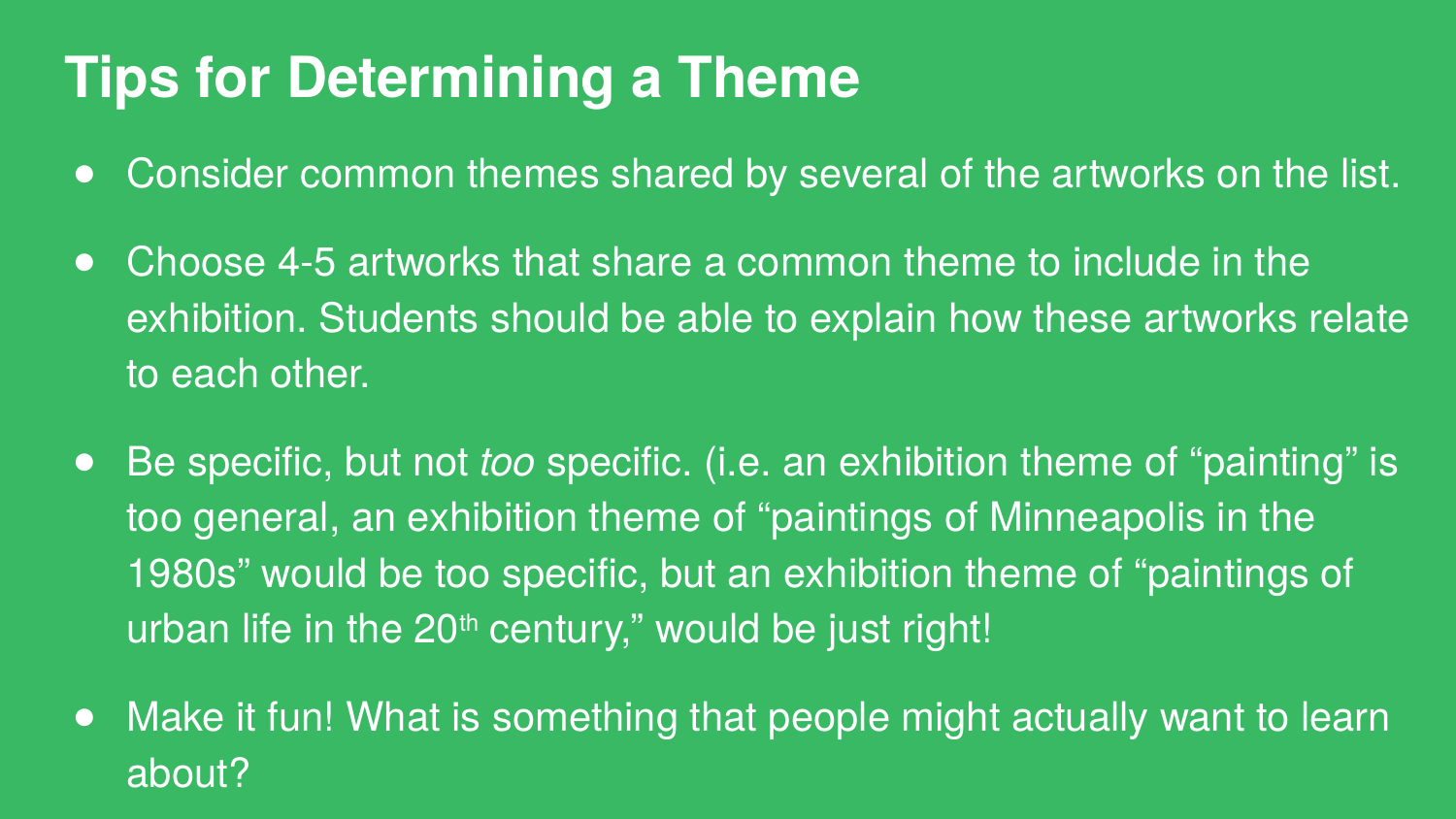

# Tips for Determining a Theme
Consider common themes shared by several of the artworks on the list.
Choose 4-5 artworks that share a common theme to include in the exhibition. Students should be able to explain how these artworks relate to each other.
Be specific, but not too specific. (i.e. an exhibition theme of “painting” is too general, an exhibition theme of “paintings of Minneapolis in the 1980s” would be too specific, but an exhibition theme of “paintings of urban life in the 20th century,” would be just right!
Make it fun! What is something that people might actually want to learn about?